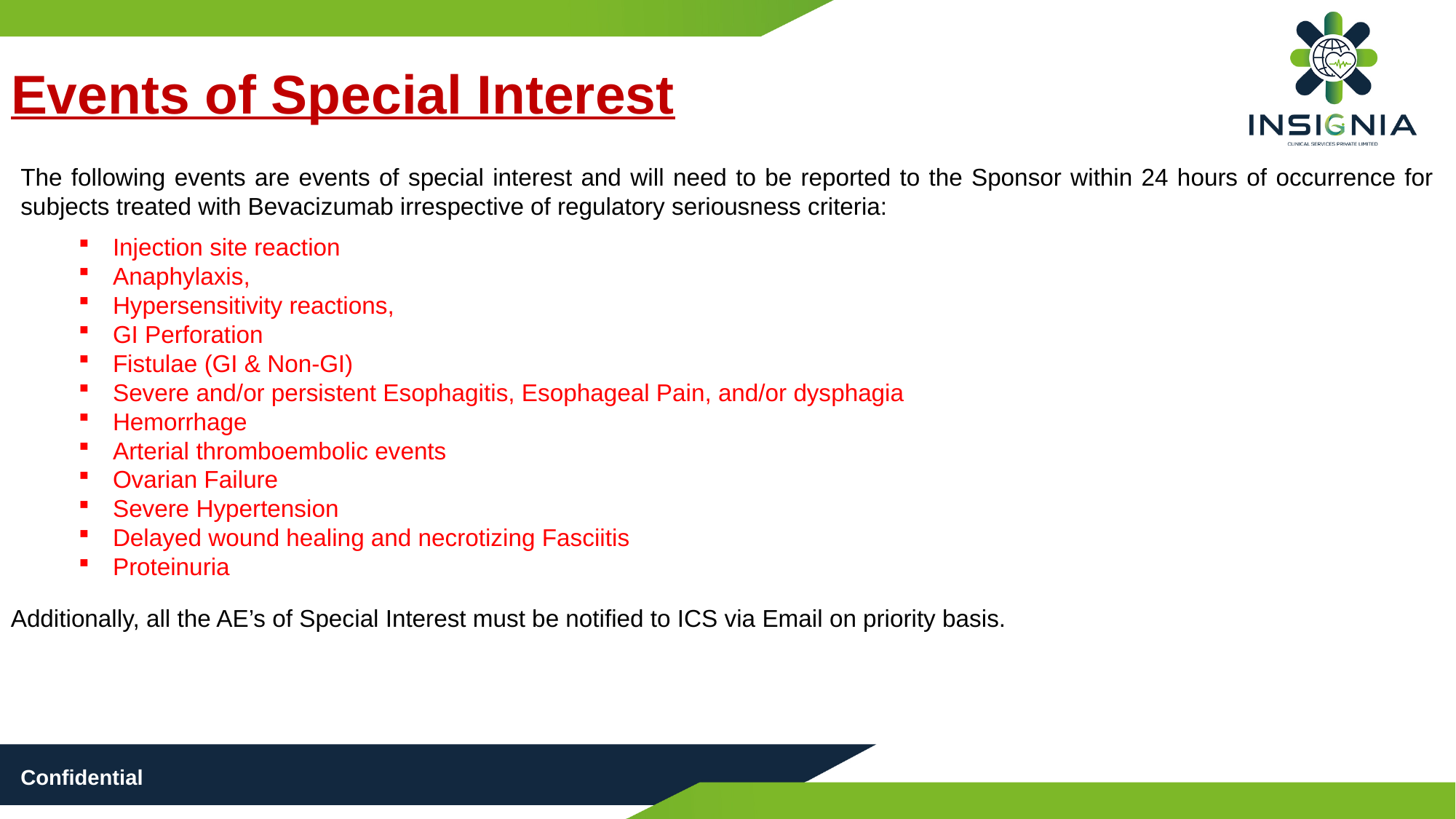

Events of Special Interest
The following events are events of special interest and will need to be reported to the Sponsor within 24 hours of occurrence for subjects treated with Bevacizumab irrespective of regulatory seriousness criteria:
Injection site reaction
Anaphylaxis,
Hypersensitivity reactions,
GI Perforation
Fistulae (GI & Non-GI)
Severe and/or persistent Esophagitis, Esophageal Pain, and/or dysphagia
Hemorrhage
Arterial thromboembolic events
Ovarian Failure
Severe Hypertension
Delayed wound healing and necrotizing Fasciitis
Proteinuria
Additionally, all the AE’s of Special Interest must be notified to ICS via Email on priority basis.
Confidential